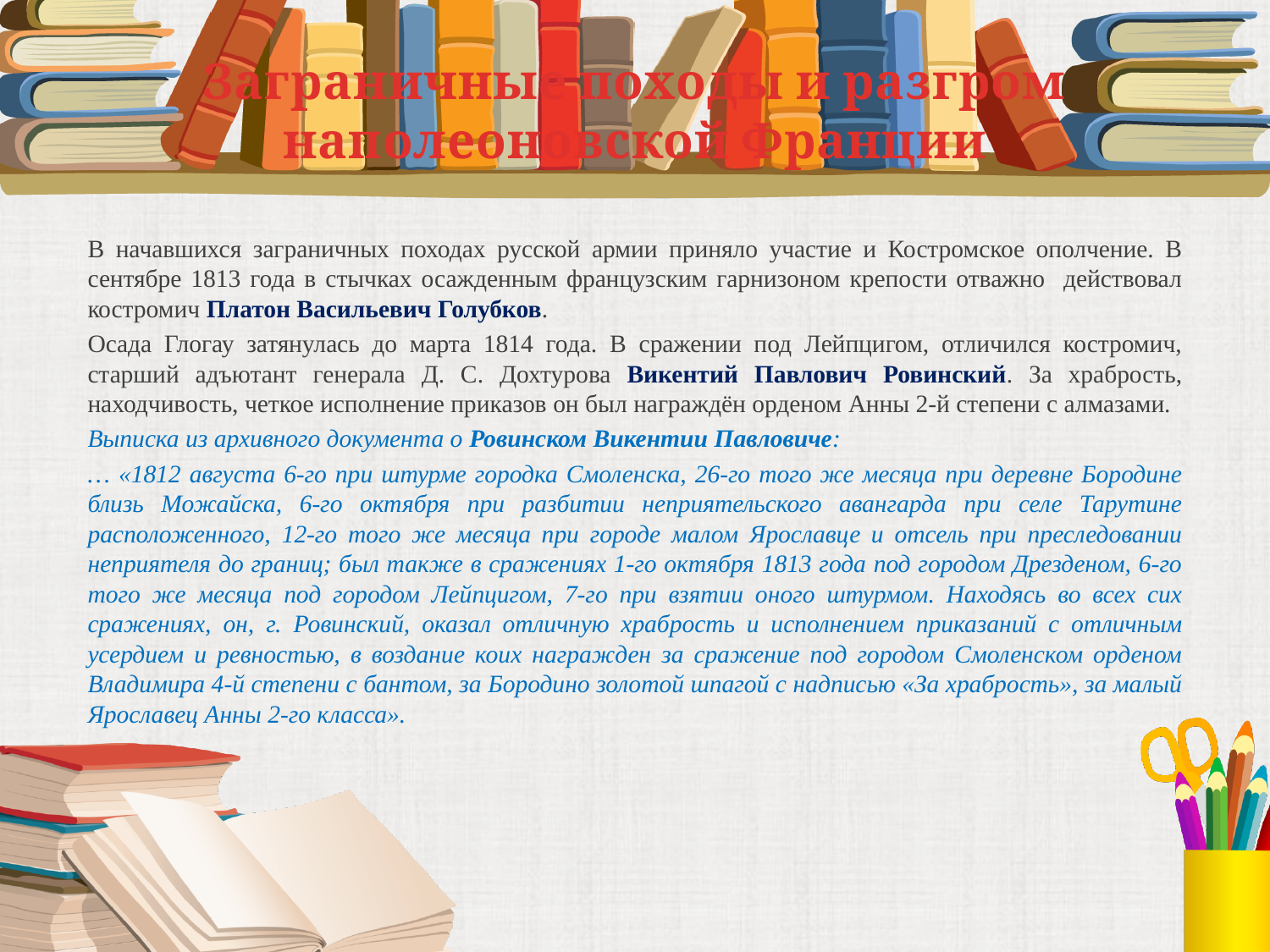

# Заграничные походы и разгром наполеоновской Франции
В начавшихся заграничных походах русской армии приняло участие и Костромское ополчение. В сентябре 1813 года в стычках осажденным французским гарнизоном крепости отважно  действовал костромич Платон Васильевич Голубков.
Осада Глогау затянулась до марта 1814 года. В сражении под Лейпцигом, отличился костромич, старший адъютант генерала Д. С. Дохтурова Викентий Павлович Ровинский. За храбрость, находчивость, четкое исполнение приказов он был награждён орденом Анны 2-й степени с алмазами.
Выписка из архивного документа о Ровинском Викентии Павловиче:
… «1812 августа 6-го при штурме городка Смоленска, 26-го того же месяца при деревне Бородине близь Можайска, 6-го октября при разбитии неприятельского авангарда при селе Тарутине расположенного, 12-го того же месяца при городе малом Ярославце и отсель при преследовании неприятеля до границ; был также в сражениях 1-го октября 1813 года под городом Дрезденом, 6-го того же месяца под городом Лейпцигом, 7-го при взятии оного штурмом. Находясь во всех сих сражениях, он, г. Ровинский, оказал отличную храбрость и исполнением приказаний с отличным усердием и ревностью, в воздание коих награжден за сражение под городом Смоленском орденом Владимира 4-й степени с бантом, за Бородино золотой шпагой с надписью «За храбрость», за малый Ярославец Анны 2-го класса».